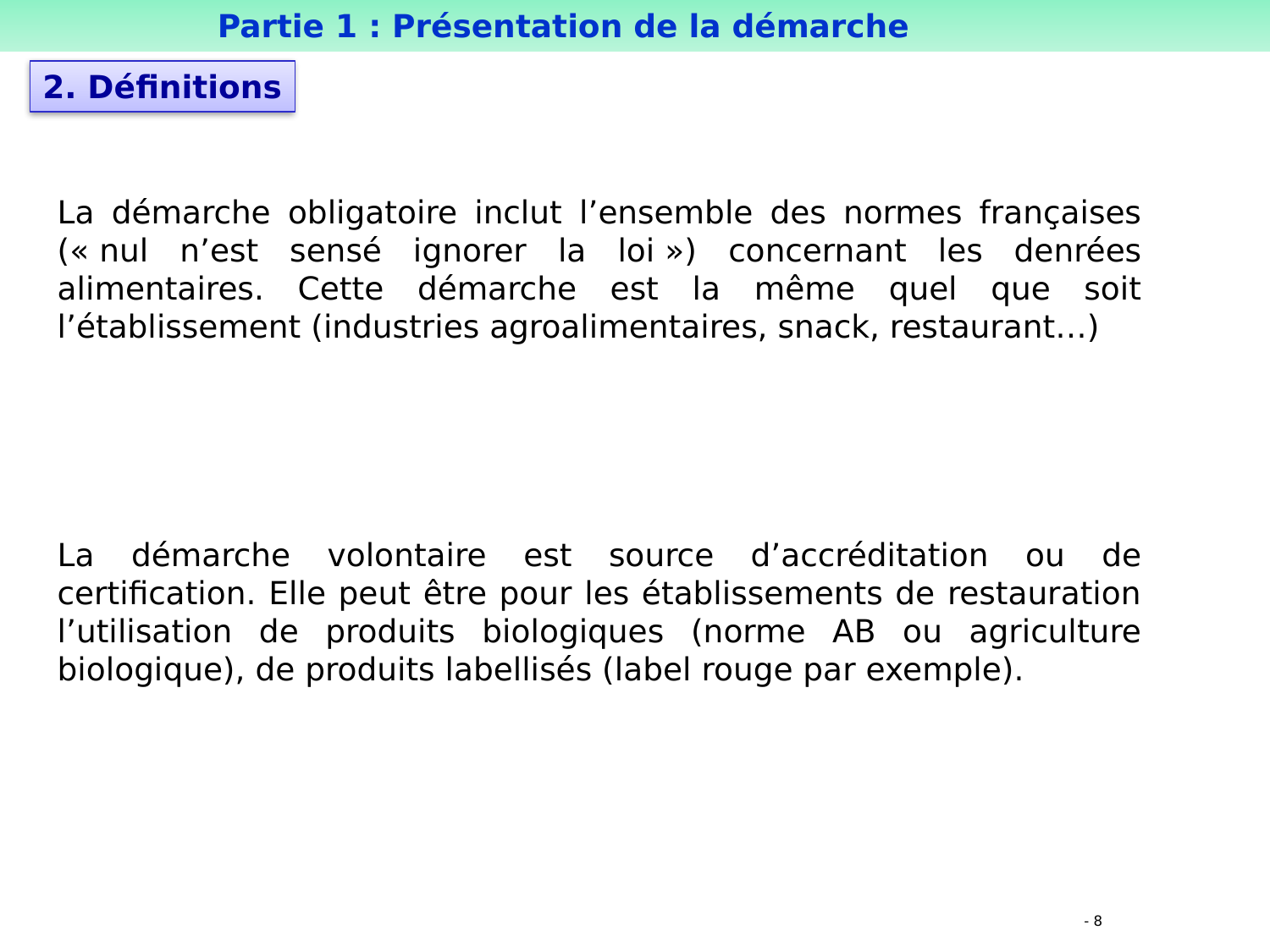

Partie 1 : Présentation de la démarche
2. Définitions
La démarche obligatoire inclut l’ensemble des normes françaises (« nul n’est sensé ignorer la loi ») concernant les denrées alimentaires. Cette démarche est la même quel que soit l’établissement (industries agroalimentaires, snack, restaurant…)

La démarche volontaire est source d’accréditation ou de certification. Elle peut être pour les établissements de restauration l’utilisation de produits biologiques (norme AB ou agriculture biologique), de produits labellisés (label rouge par exemple).